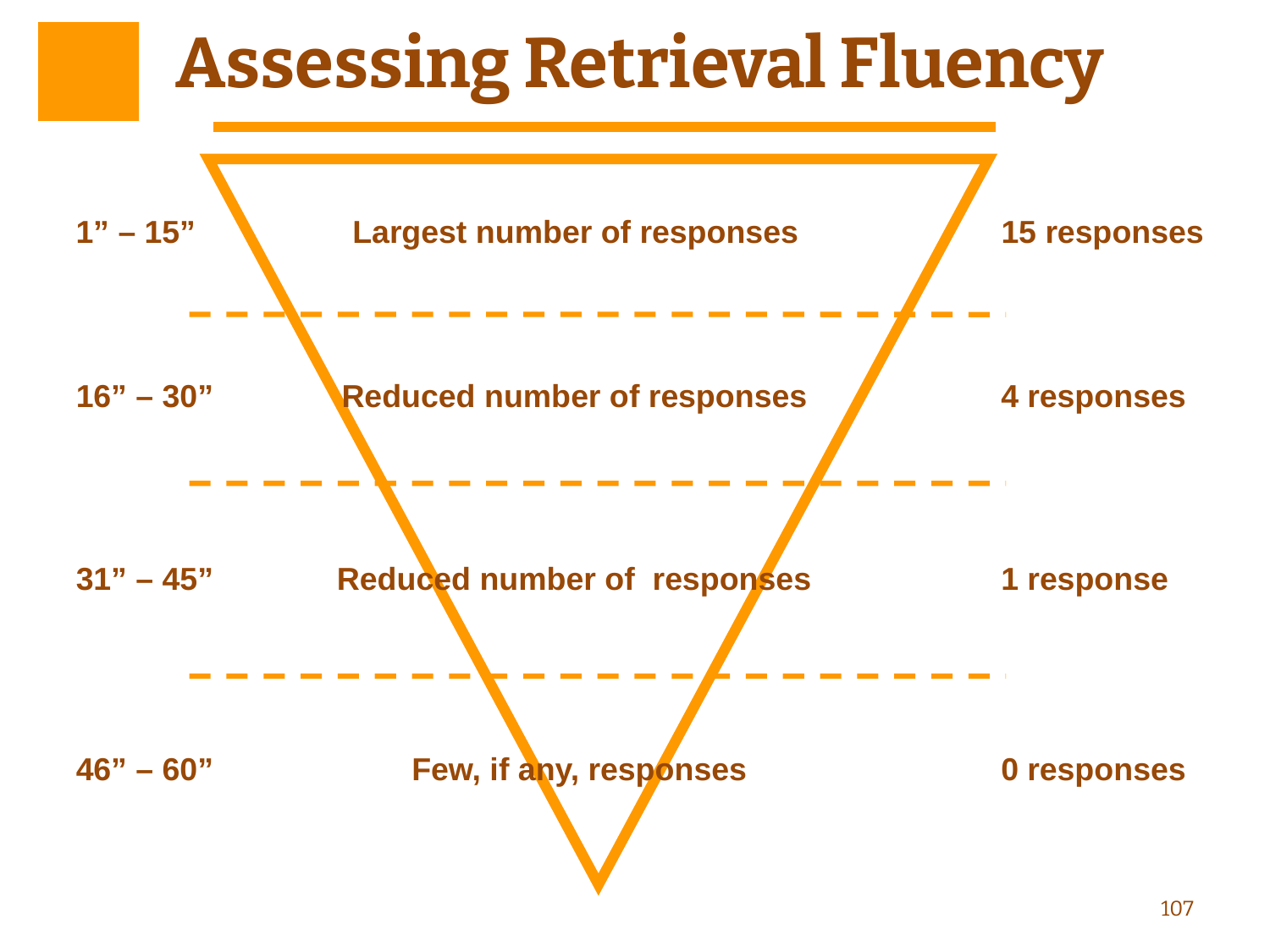

# Assessing Retrieval Fluency

1” – 15”
Largest number of responses
15 responses

16” – 30”
Reduced number of responses
4 responses
31” – 45”
Reduced number of  responses
1 response
46” – 60”
Few, if any, responses
0 responses
107